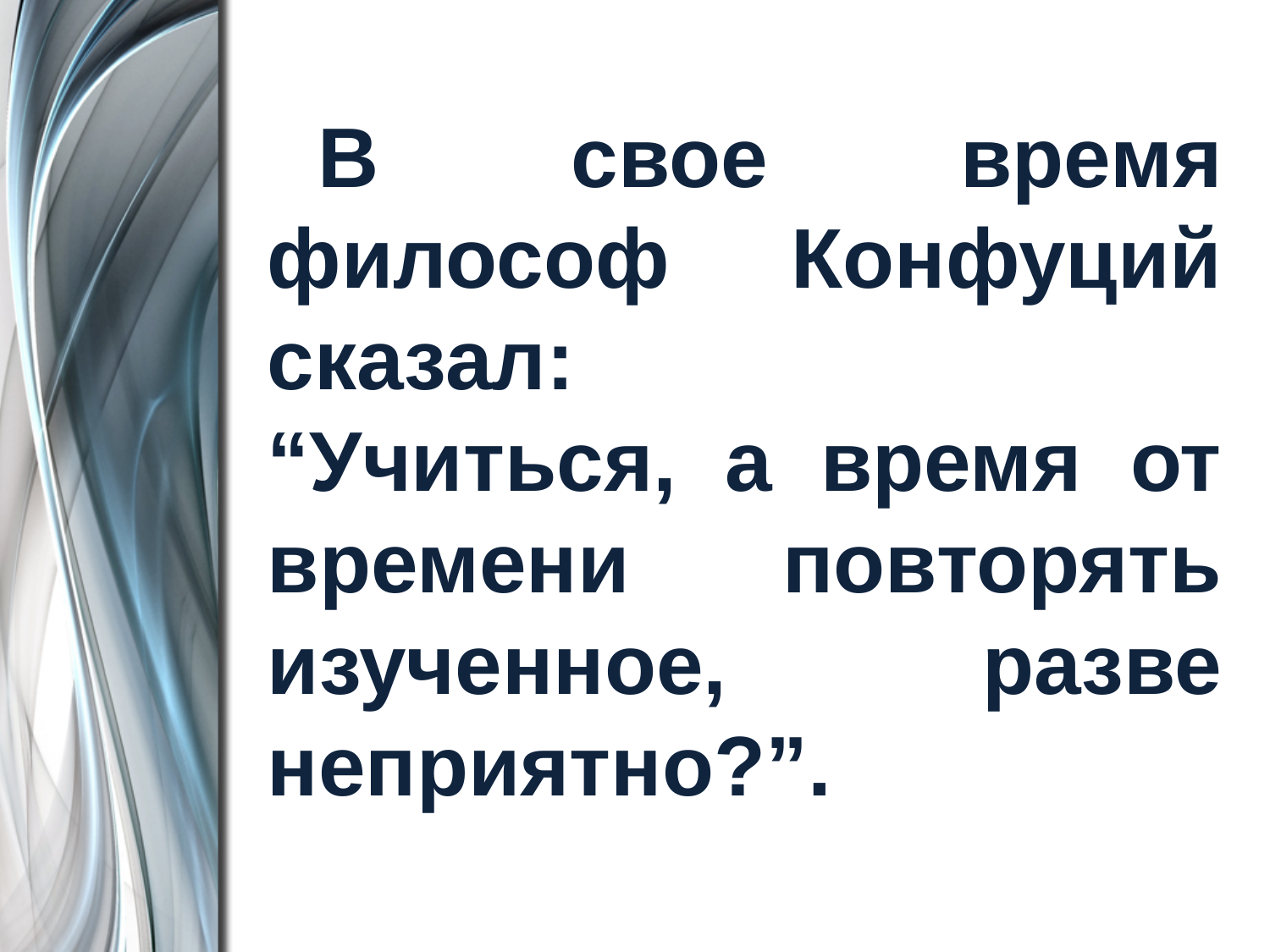

В свое время философ Конфуций сказал:
“Учиться, а время от времени повторять изученное, разве неприятно?”.